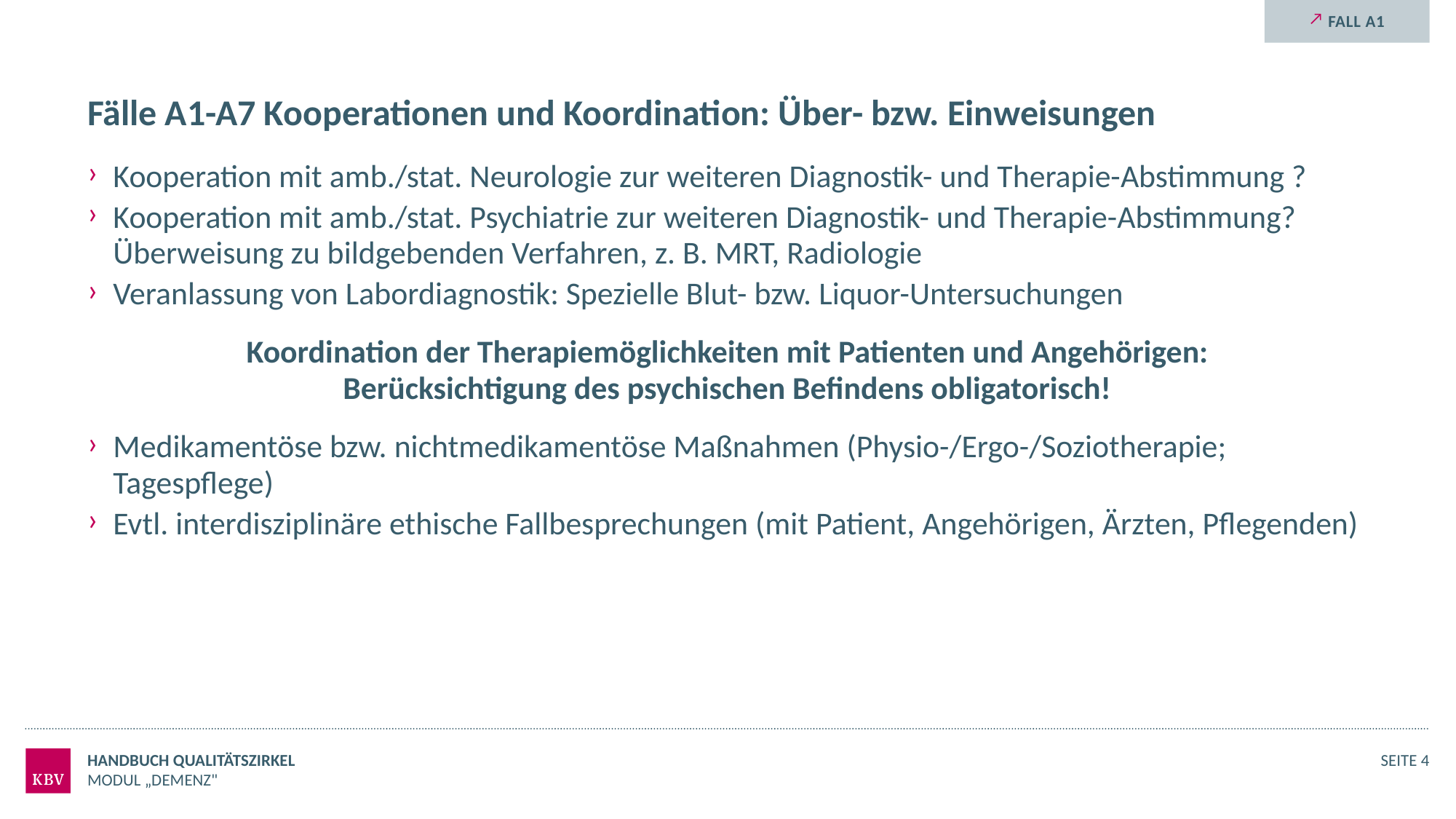

Fall A1
# Fälle A1-A7 Kooperationen und Koordination: Über- bzw. Einweisungen
Kooperation mit amb./stat. Neurologie zur weiteren Diagnostik- und Therapie-Abstimmung ?
Kooperation mit amb./stat. Psychiatrie zur weiteren Diagnostik- und Therapie-Abstimmung?
Überweisung zu bildgebenden Verfahren, z. B. MRT, Radiologie
Veranlassung von Labordiagnostik: Spezielle Blut- bzw. Liquor-Untersuchungen
Koordination der Therapiemöglichkeiten mit Patienten und Angehörigen:
Berücksichtigung des psychischen Befindens obligatorisch!
Medikamentöse bzw. nichtmedikamentöse Maßnahmen (Physio-/Ergo-/Soziotherapie; Tagespflege)
Evtl. interdisziplinäre ethische Fallbesprechungen (mit Patient, Angehörigen, Ärzten, Pflegenden)
Handbuch Qualitätszirkel
Seite 4
Modul „Demenz"